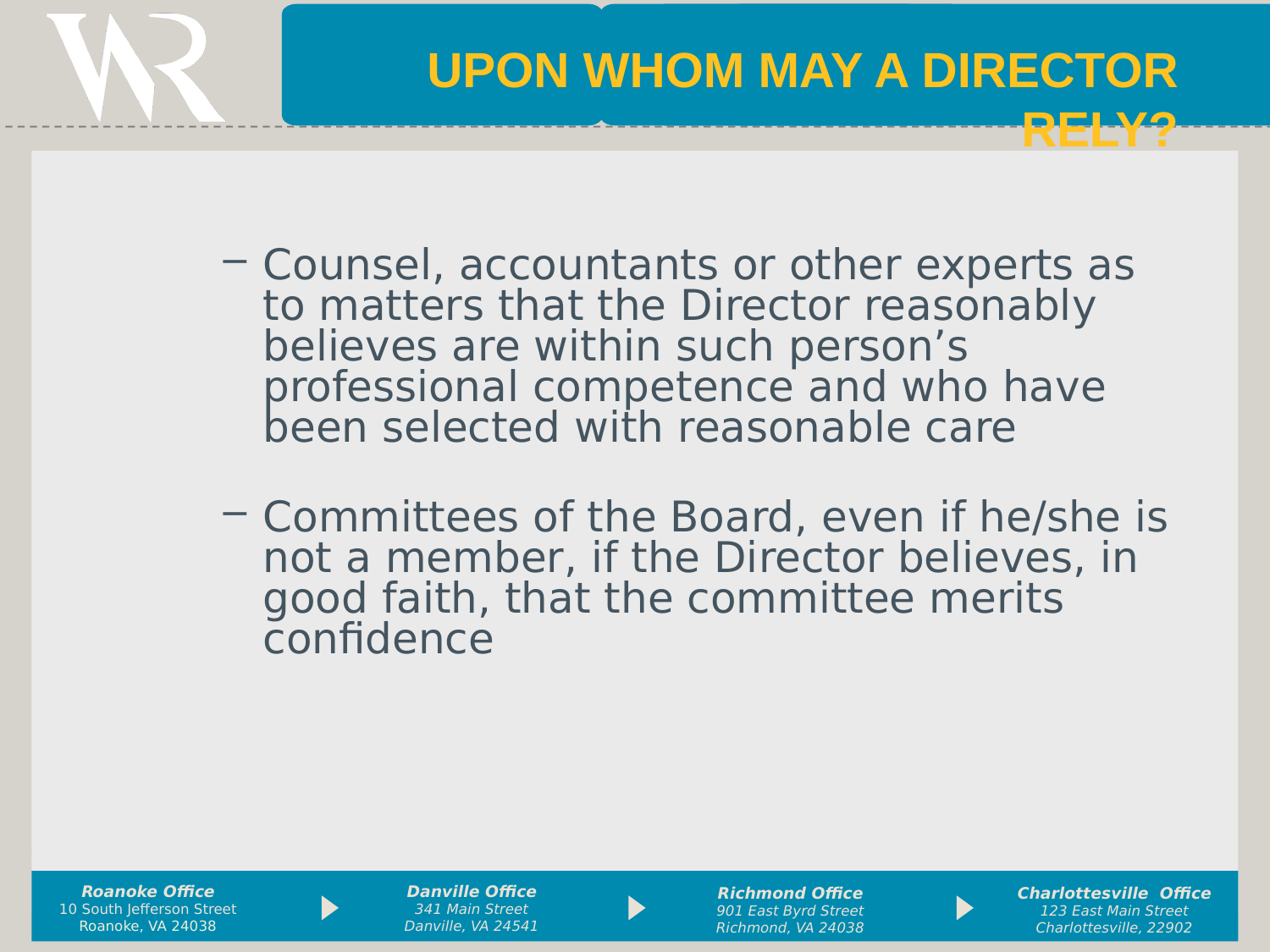

Upon Whom May a Director Rely?

Counsel, accountants or other experts as to matters that the Director reasonably believes are within such person’s professional competence and who have been selected with reasonable care
Committees of the Board, even if he/she is not a member, if the Director believes, in good faith, that the committee merits confidence